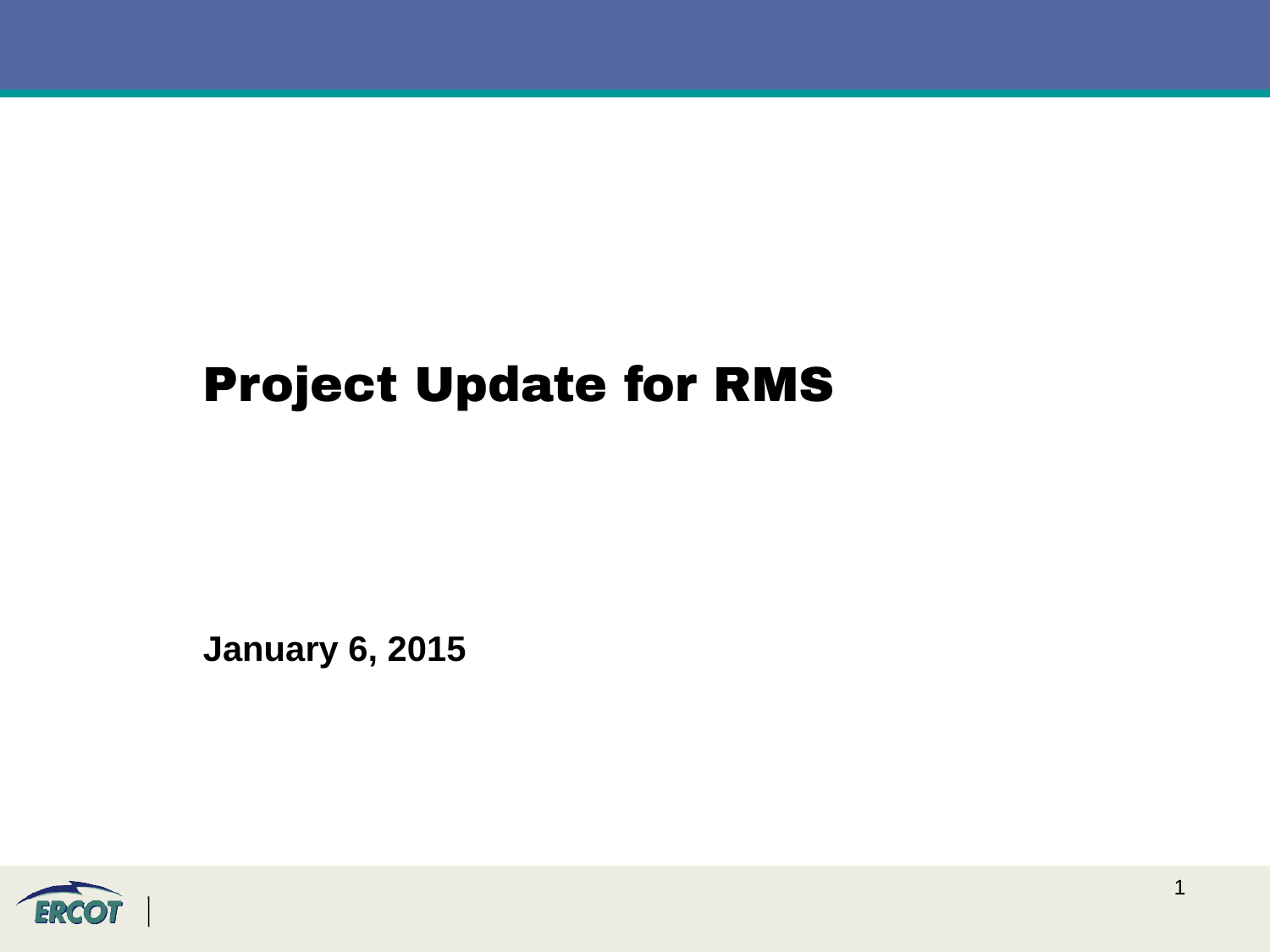

Project Update for RMS

January 6, 2015